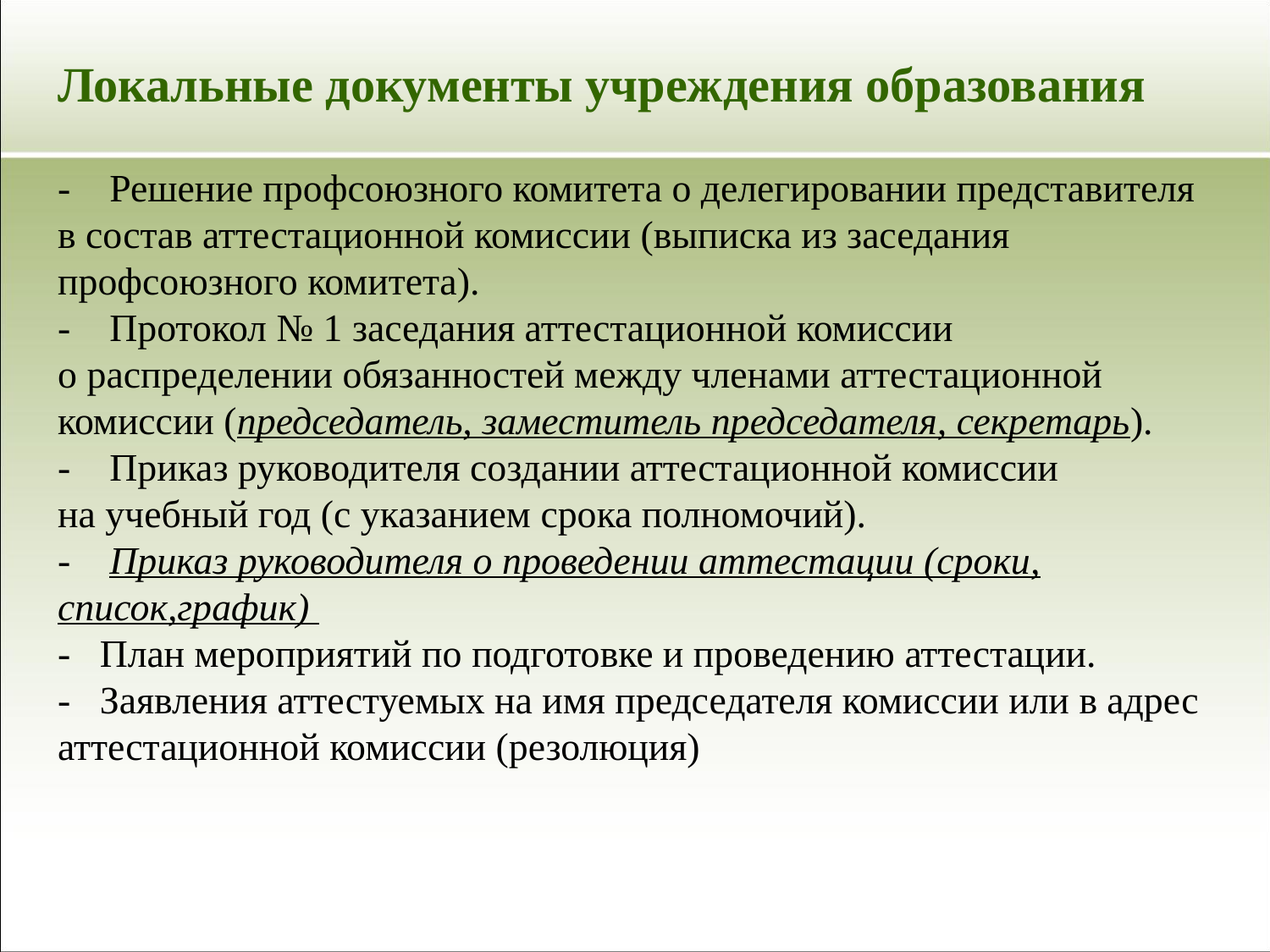

Локальные документы учреждения образования
-    Решение профсоюзного комитета о делегировании представителя в состав аттестационной комиссии (выписка из заседания профсоюзного комитета).
-    Протокол № 1 заседания аттестационной комиссии о распределении обязанностей между членами аттестационной комиссии (председатель, заместитель председателя, секретарь).
-    Приказ руководителя создании аттестационной комиссии на учебный год (с указанием срока полномочий).
-    Приказ руководителя о проведении аттестации (сроки, список,график)
-   План мероприятий по подготовке и проведению аттестации.
-   Заявления аттестуемых на имя председателя комиссии или в адрес аттестационной комиссии (резолюция)